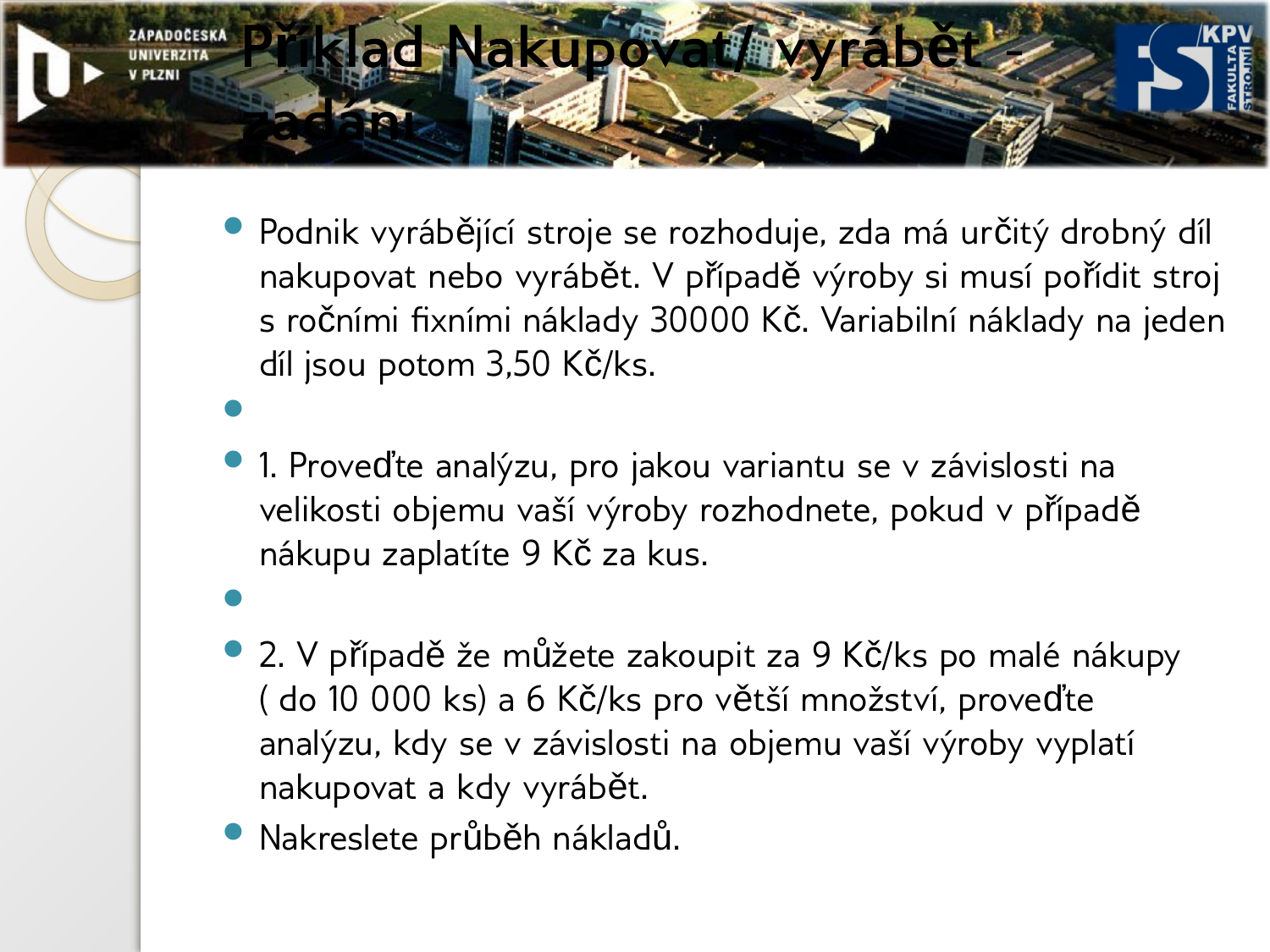

# Příklad Nakupovat/ vyrábět - zadání
Podnik vyrábějící stroje se rozhoduje, zda má určitý drobný díl nakupovat nebo vyrábět. V případě výroby si musí pořídit stroj s ročními fixními náklady 30000 Kč. Variabilní náklady na jeden díl jsou potom 3,50 Kč/ks.

1. Proveďte analýzu, pro jakou variantu se v závislosti na velikosti objemu vaší výroby rozhodnete, pokud v případě nákupu zaplatíte 9 Kč za kus.

2. V případě že můžete zakoupit za 9 Kč/ks po malé nákupy ( do 10 000 ks) a 6 Kč/ks pro větší množství, proveďte analýzu, kdy se v závislosti na objemu vaší výroby vyplatí nakupovat a kdy vyrábět.
Nakreslete průběh nákladů.